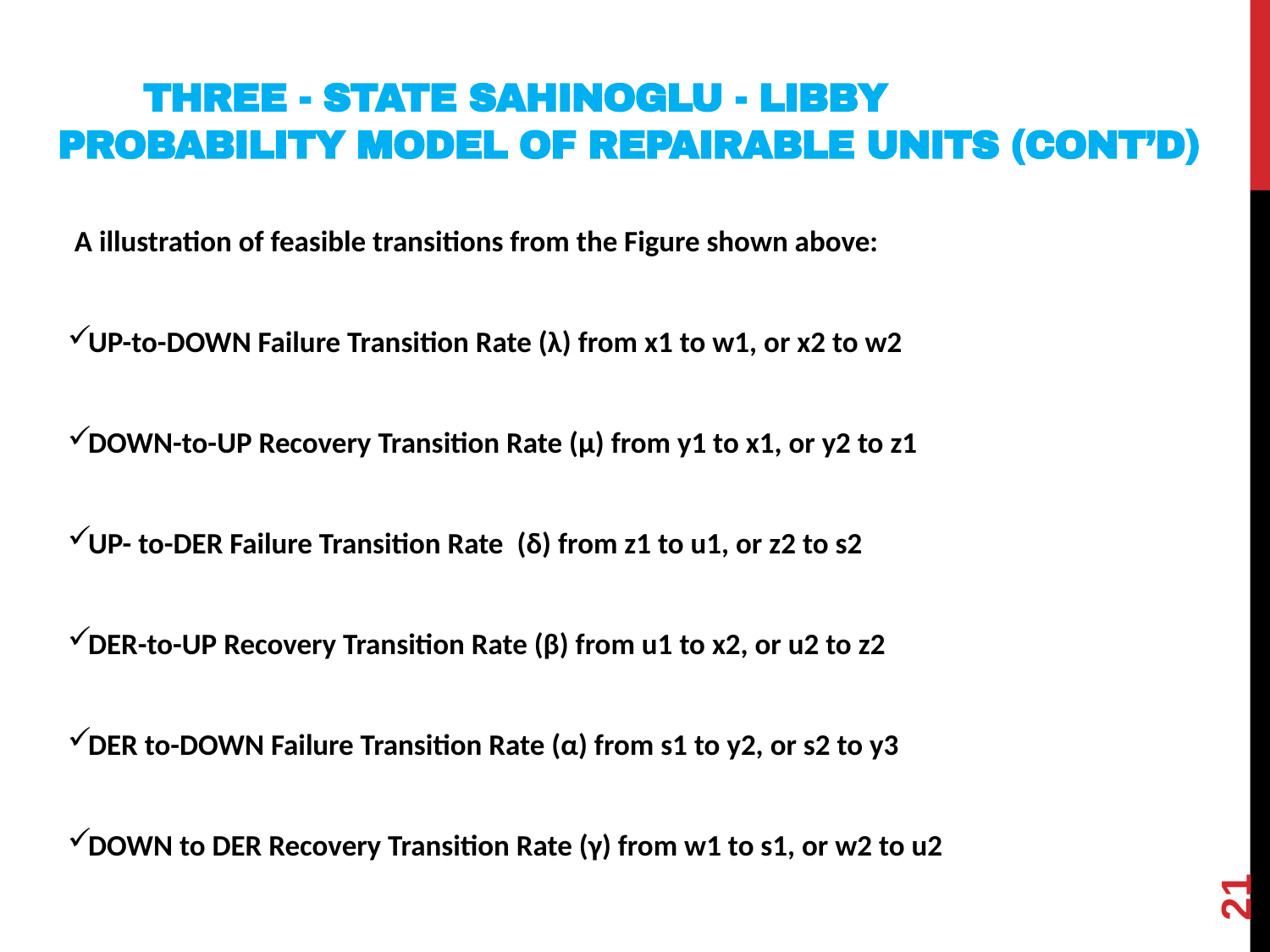

# Three - State Sahinoglu - Libby Probability Model Of REPAIRABLE UNITS (cont’d)
 A illustration of feasible transitions from the Figure shown above:

UP-to-DOWN Failure Transition Rate (λ) from x1 to w1, or x2 to w2

DOWN-to-UP Recovery Transition Rate (μ) from y1 to x1, or y2 to z1

UP- to-DER Failure Transition Rate  (δ) from z1 to u1, or z2 to s2

DER-to-UP Recovery Transition Rate (β) from u1 to x2, or u2 to z2

DER to-DOWN Failure Transition Rate (α) from s1 to y2, or s2 to y3

DOWN to DER Recovery Transition Rate (γ) from w1 to s1, or w2 to u2
21